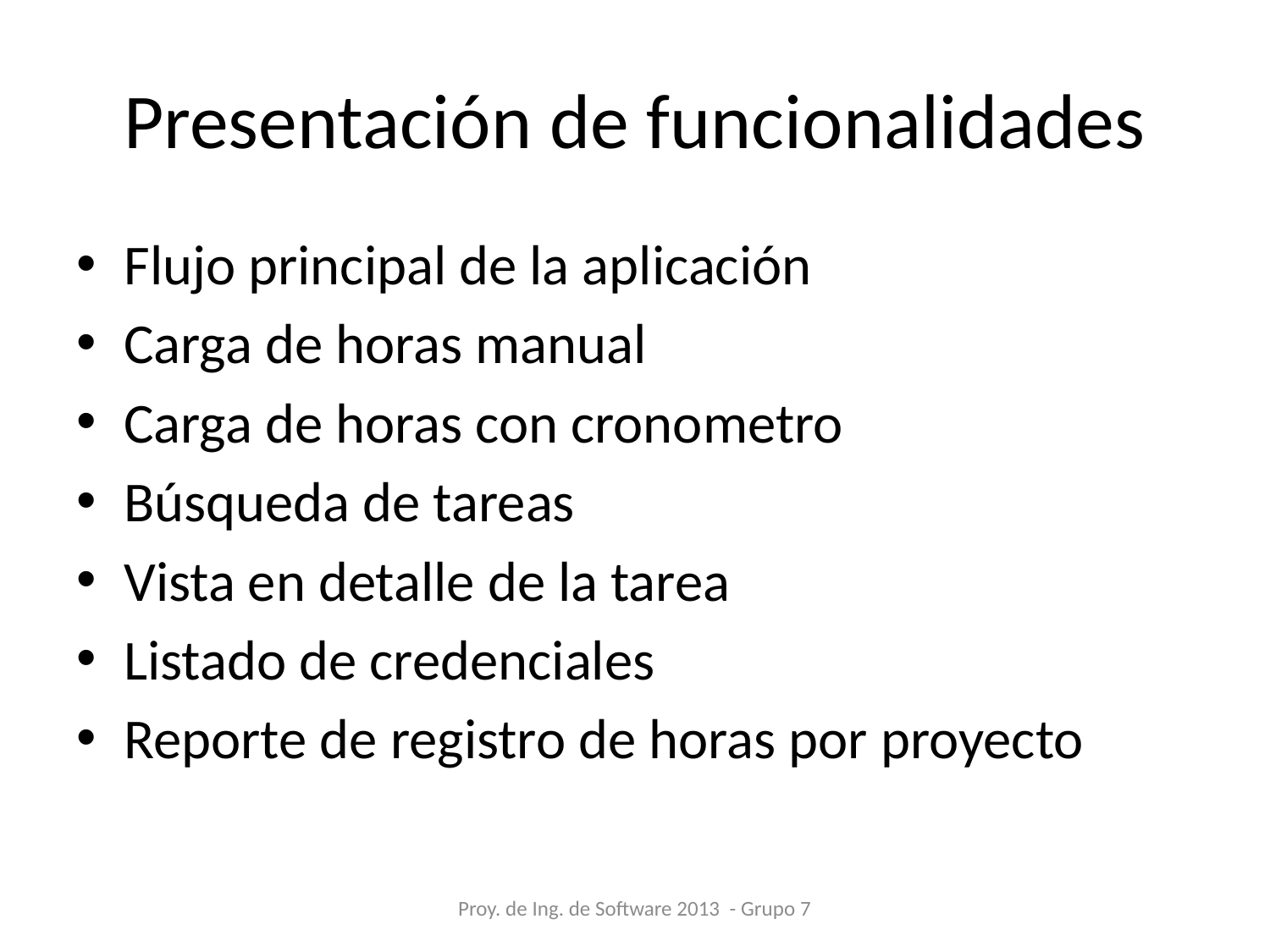

# Presentación de funcionalidades
Flujo principal de la aplicación
Carga de horas manual
Carga de horas con cronometro
Búsqueda de tareas
Vista en detalle de la tarea
Listado de credenciales
Reporte de registro de horas por proyecto
Proy. de Ing. de Software 2013  - Grupo 7